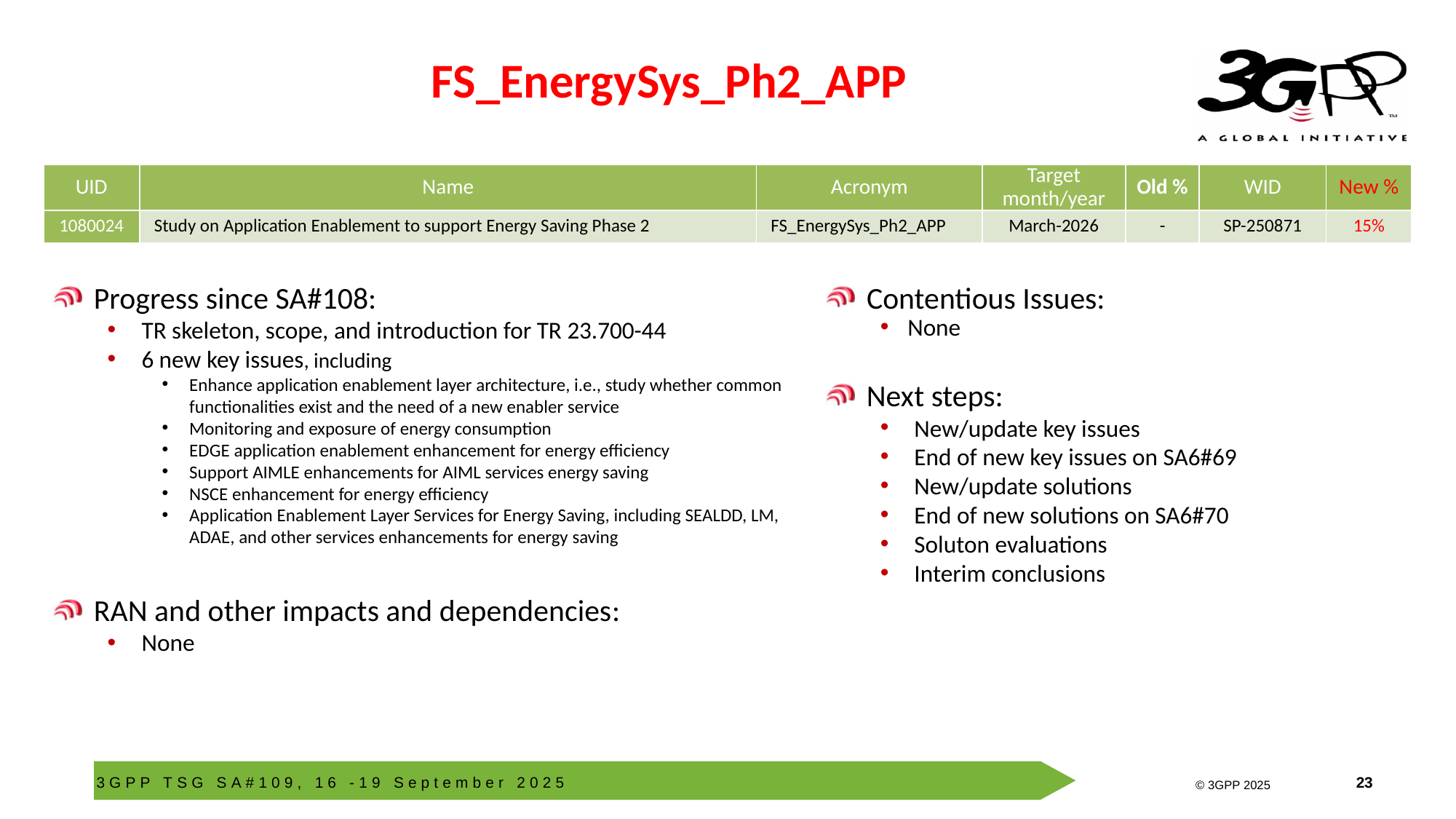

# FS_EnergySys_Ph2_APP
| UID | Name | Acronym | Target month/year | Old % | WID | New % |
| --- | --- | --- | --- | --- | --- | --- |
| 1080024 | Study on Application Enablement to support Energy Saving Phase 2 | FS\_EnergySys\_Ph2\_APP | March-2026 | - | SP-250871 | 15% |
Progress since SA#108:
TR skeleton, scope, and introduction for TR 23.700-44
6 new key issues, including
Enhance application enablement layer architecture, i.e., study whether common functionalities exist and the need of a new enabler service
Monitoring and exposure of energy consumption
EDGE application enablement enhancement for energy efficiency
Support AIMLE enhancements for AIML services energy saving
NSCE enhancement for energy efficiency
Application Enablement Layer Services for Energy Saving, including SEALDD, LM, ADAE, and other services enhancements for energy saving

RAN and other impacts and dependencies:
None
Contentious Issues:
None

Next steps:
New/update key issues
End of new key issues on SA6#69
New/update solutions
End of new solutions on SA6#70
Soluton evaluations
Interim conclusions